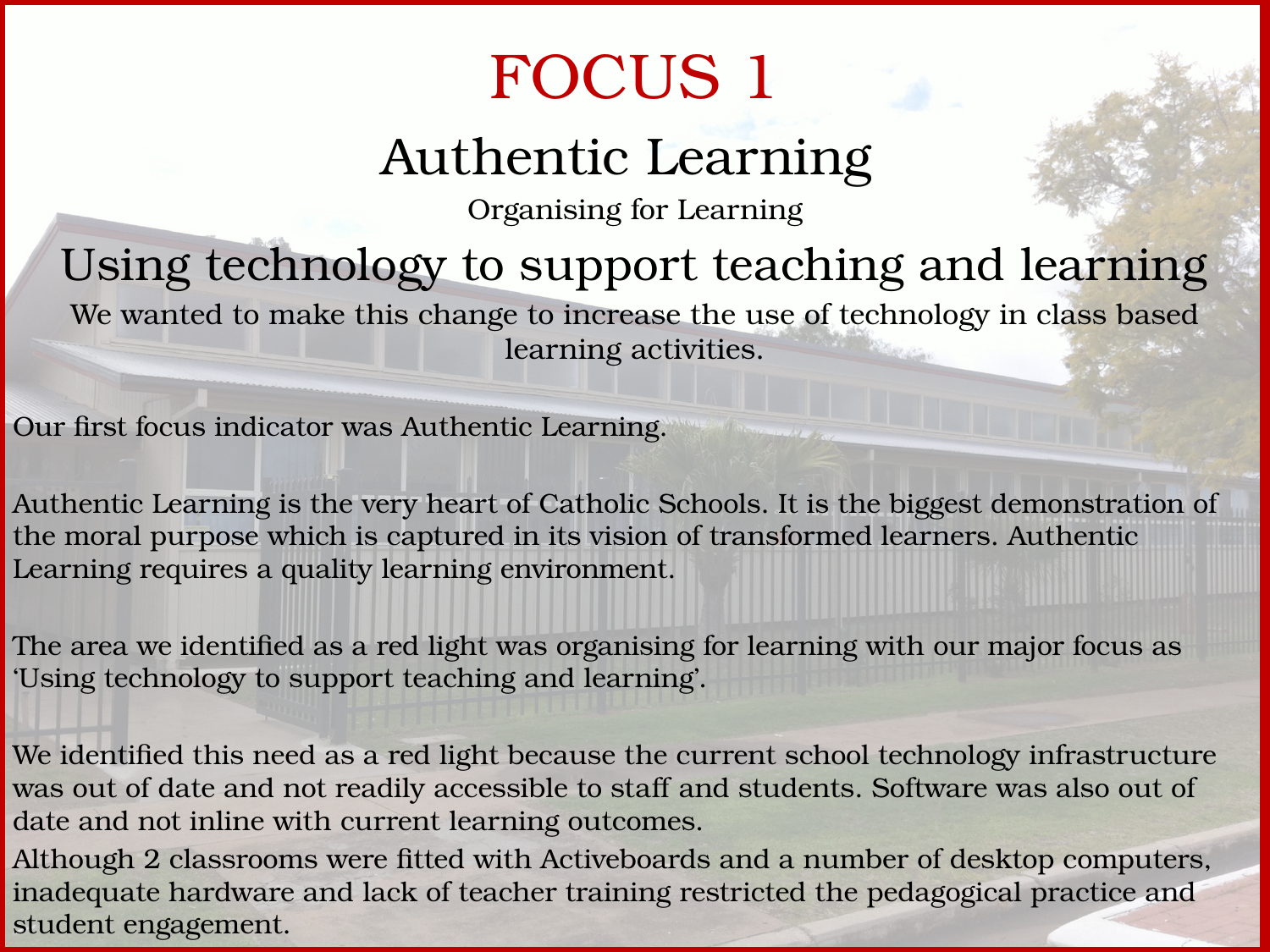

# FOCUS 1
Authentic Learning
Organising for Learning
Using technology to support teaching and learning
We wanted to make this change to increase the use of technology in class based learning activities.

Our first focus indicator was Authentic Learning.

Authentic Learning is the very heart of Catholic Schools. It is the biggest demonstration of the moral purpose which is captured in its vision of transformed learners. Authentic Learning requires a quality learning environment.

The area we identified as a red light was organising for learning with our major focus as ‘Using technology to support teaching and learning’.

We identified this need as a red light because the current school technology infrastructure was out of date and not readily accessible to staff and students. Software was also out of date and not inline with current learning outcomes.
Although 2 classrooms were fitted with Activeboards and a number of desktop computers, inadequate hardware and lack of teacher training restricted the pedagogical practice and student engagement.